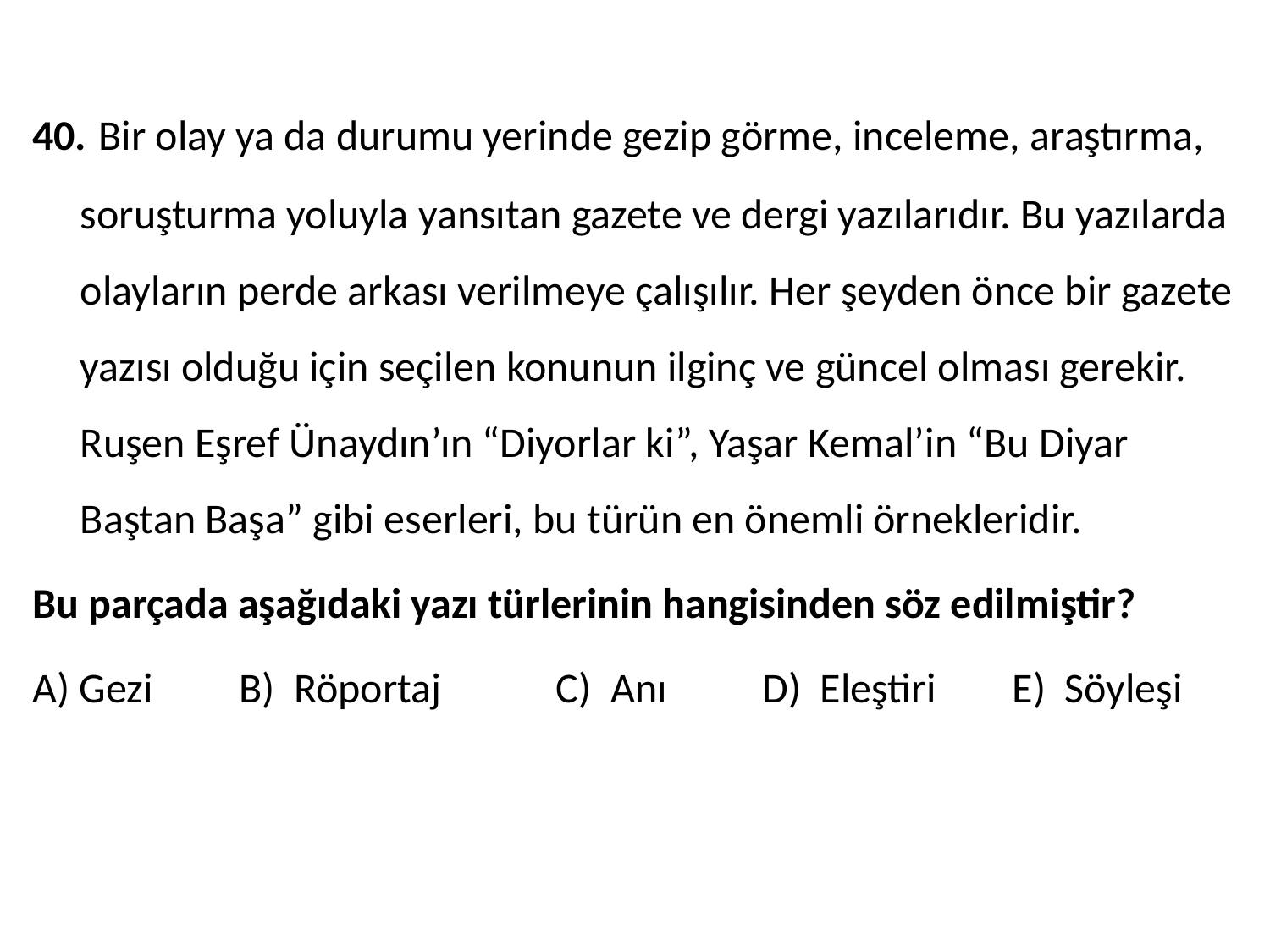

40. Bir olay ya da durumu yerinde gezip görme, inceleme, araştırma, soruşturma yoluyla yansıtan gazete ve dergi yazılarıdır. Bu yazılarda olayların perde arkası verilmeye çalışılır. Her şeyden önce bir gazete yazısı olduğu için seçilen konunun ilginç ve güncel olması gerekir. Ruşen Eşref Ünaydın’ın “Diyorlar ki”, Yaşar Kemal’in “Bu Diyar Baştan Başa” gibi eserleri, bu türün en önemli örnekleridir.
Bu parçada aşağıdaki yazı türlerinin hangisinden söz edilmiştir?
A) Gezi         B)  Röportaj            C)  Anı          D)  Eleştiri        E)  Söyleşi